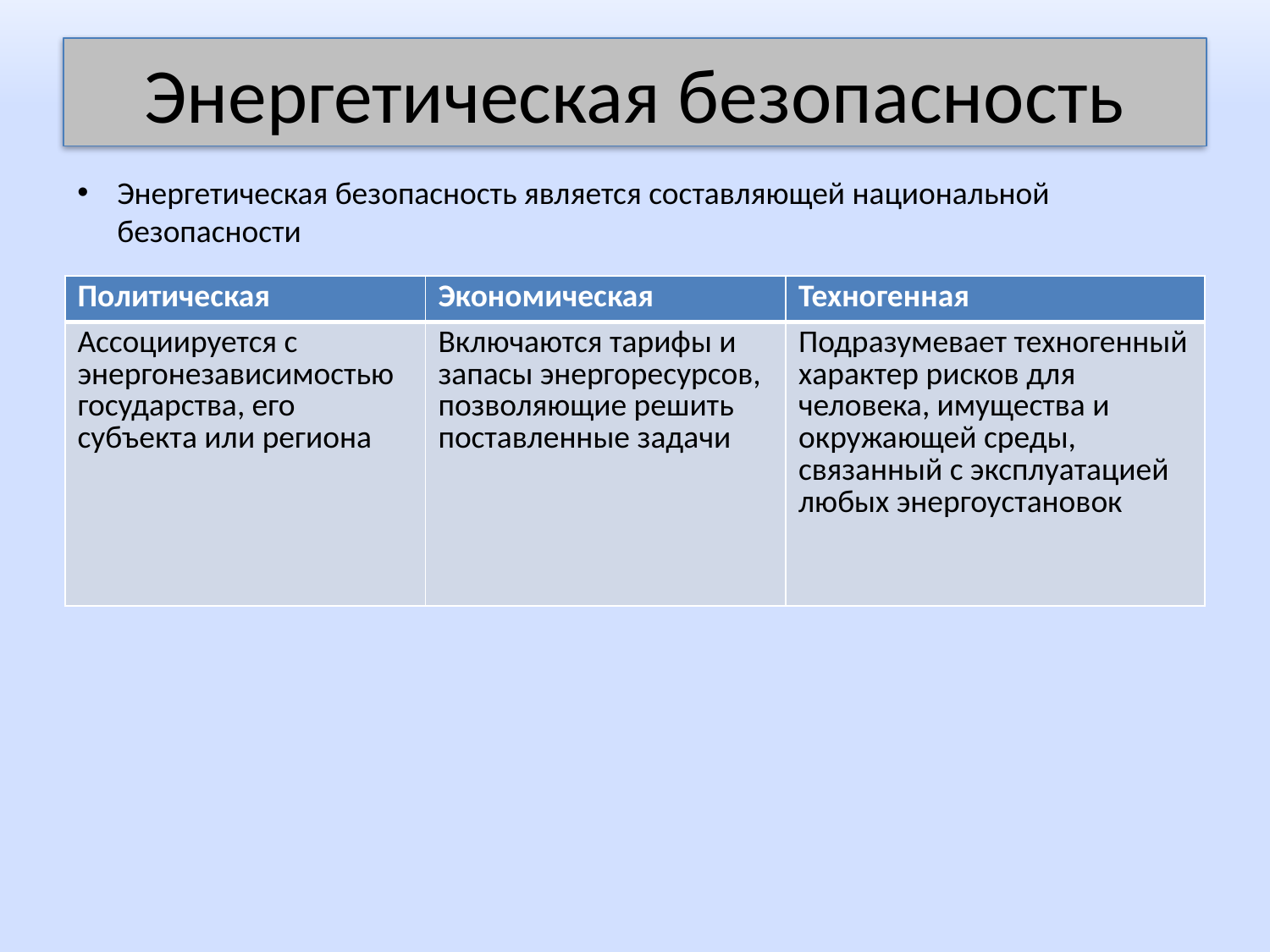

# Энергетическая безопасность
Энергетическая безопасность является составляющей национальной безопасности
| Политическая | Экономическая | Техногенная |
| --- | --- | --- |
| Ассоциируется с энергонезависимостью государства, его субъекта или региона | Включаются тарифы и запасы энергоресурсов, позволяющие решить поставленные задачи | Подразумевает техногенный характер рисков для человека, имущества и окружающей среды, связанный с эксплуатацией любых энергоустановок |